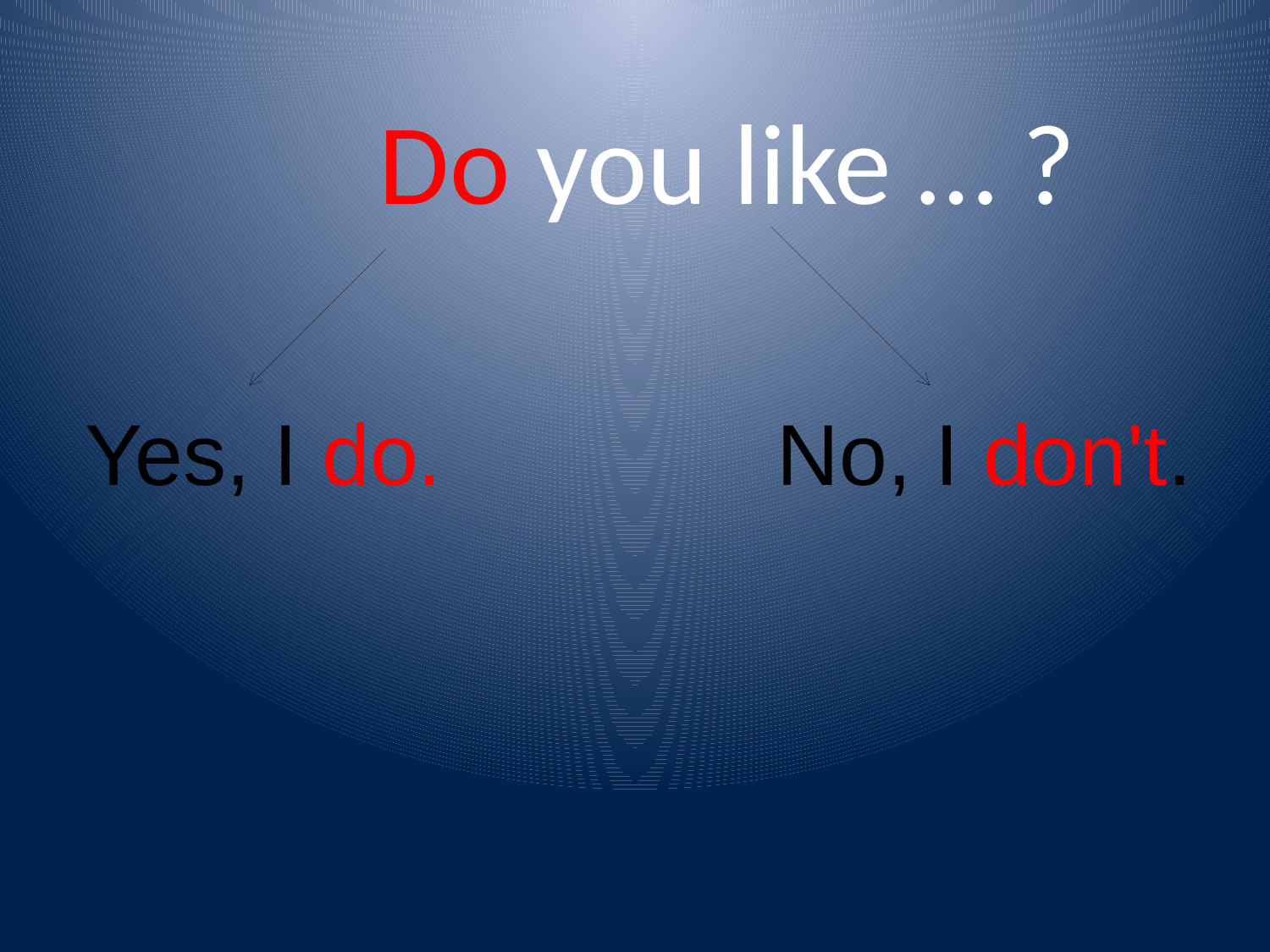

Do you like … ?

Yes, I do.              No, I don't.

                          Don't = do not